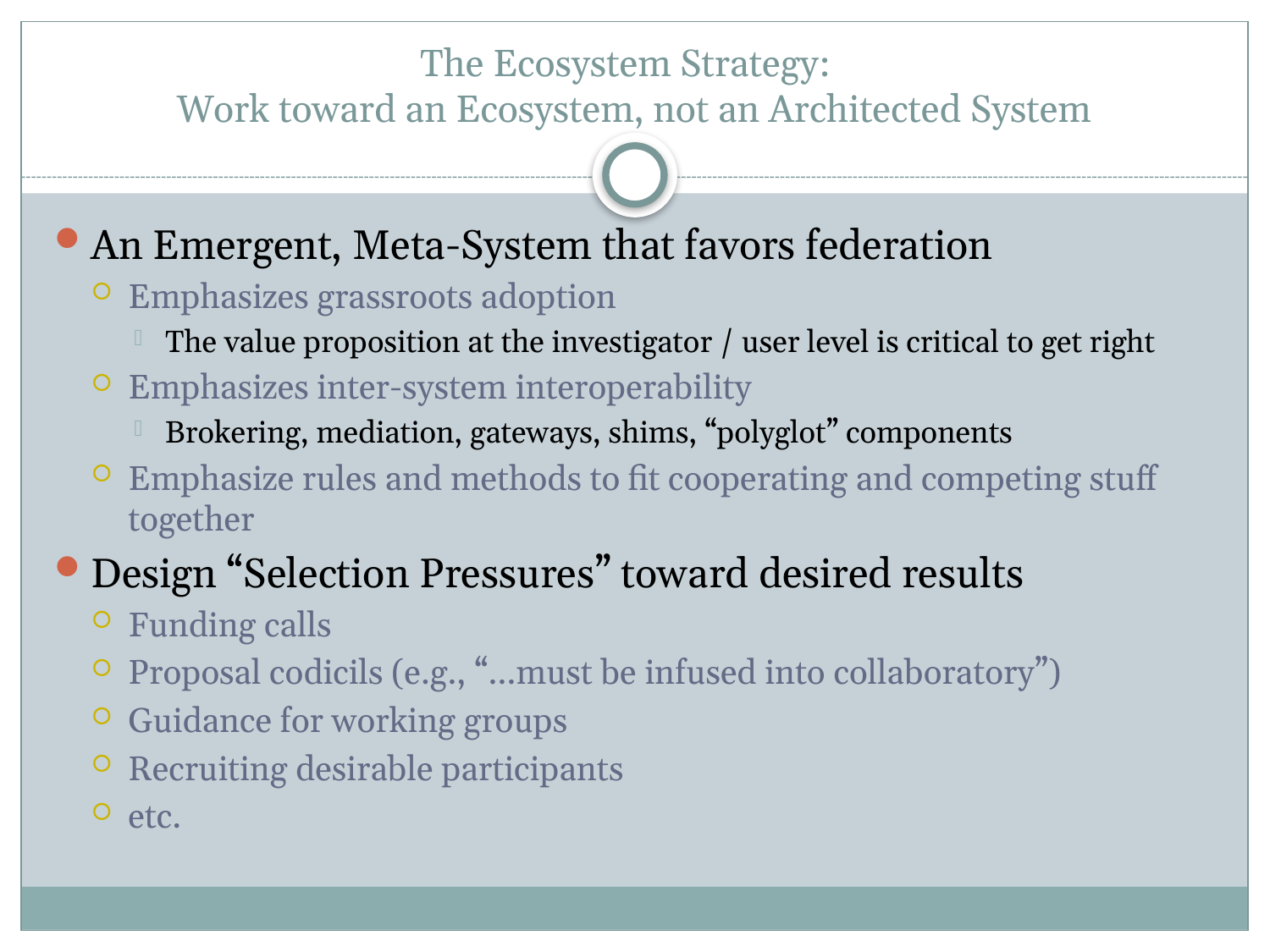

# The Ecosystem Strategy: Work toward an Ecosystem, not an Architected System
An Emergent, Meta-System that favors federation
Emphasizes grassroots adoption
The value proposition at the investigator / user level is critical to get right
Emphasizes inter-system interoperability
Brokering, mediation, gateways, shims, “polyglot” components
Emphasize rules and methods to fit cooperating and competing stuff together
Design “Selection Pressures” toward desired results
Funding calls
Proposal codicils (e.g., “...must be infused into collaboratory”)
Guidance for working groups
Recruiting desirable participants
etc.